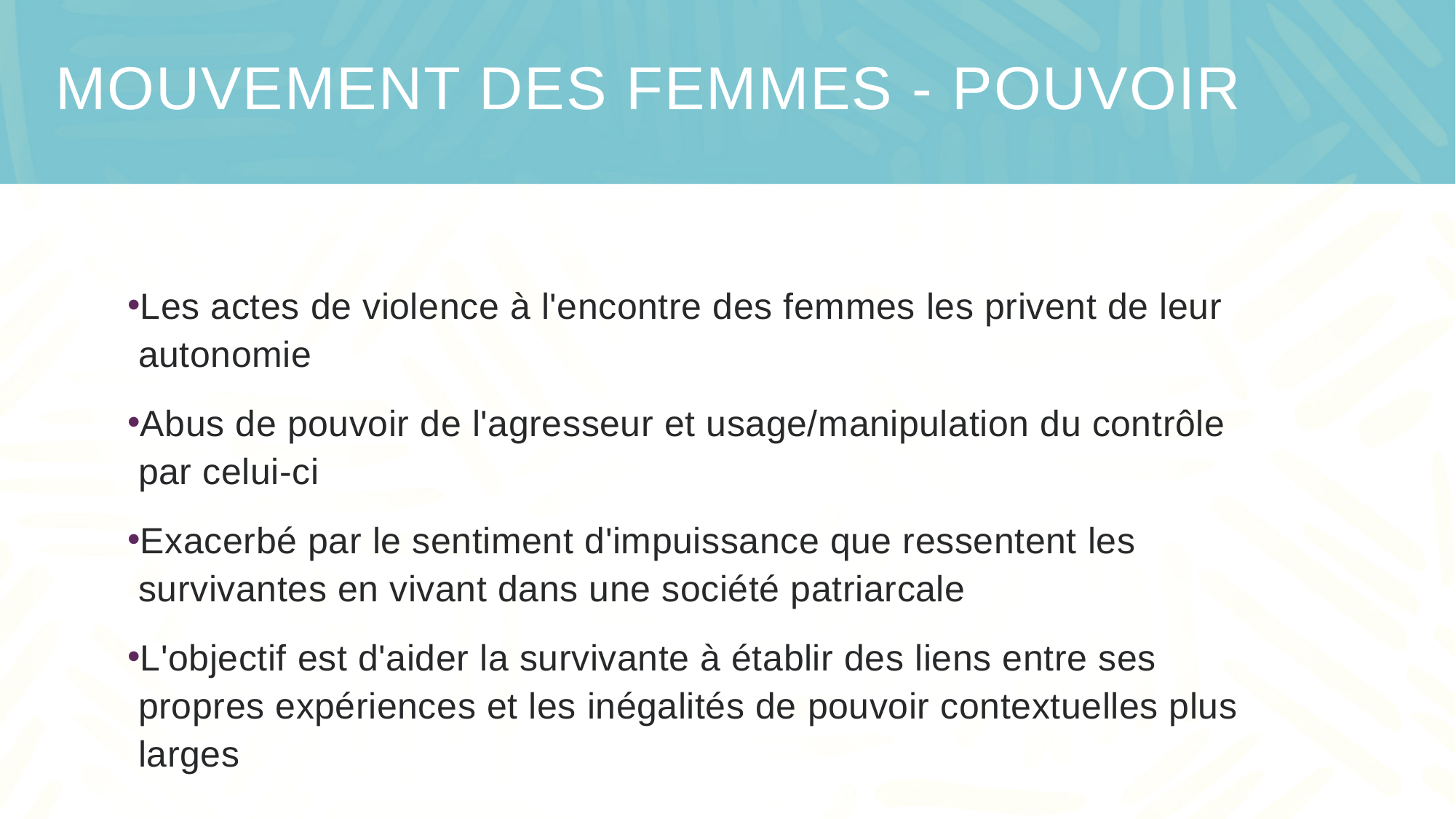

# Mouvement des femmes - Pouvoir
Les actes de violence à l'encontre des femmes les privent de leur autonomie
Abus de pouvoir de l'agresseur et usage/manipulation du contrôle par celui-ci
Exacerbé par le sentiment d'impuissance que ressentent les survivantes en vivant dans une société patriarcale
L'objectif est d'aider la survivante à établir des liens entre ses propres expériences et les inégalités de pouvoir contextuelles plus larges